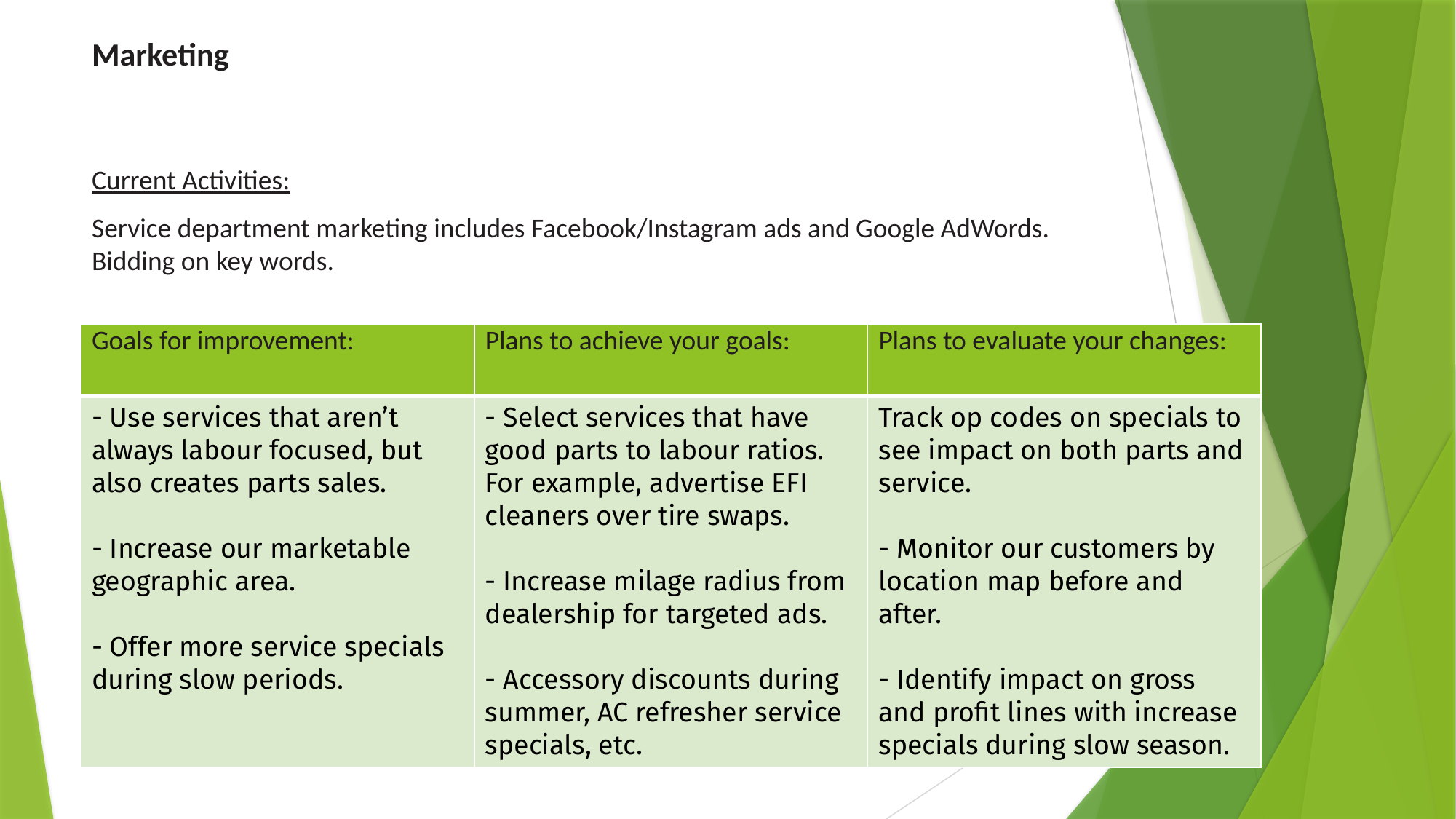

# Marketing
Current Activities:
Service department marketing includes Facebook/Instagram ads and Google AdWords. Bidding on key words.

| Goals for improvement: | Plans to achieve your goals: | Plans to evaluate your changes: |
| --- | --- | --- |
| - Use services that aren’t always labour focused, but also creates parts sales. - Increase our marketable geographic area. - Offer more service specials during slow periods. | - Select services that have good parts to labour ratios. For example, advertise EFI cleaners over tire swaps. - Increase milage radius from dealership for targeted ads. - Accessory discounts during summer, AC refresher service specials, etc. | Track op codes on specials to see impact on both parts and service. - Monitor our customers by location map before and after. - Identify impact on gross and profit lines with increase specials during slow season. |